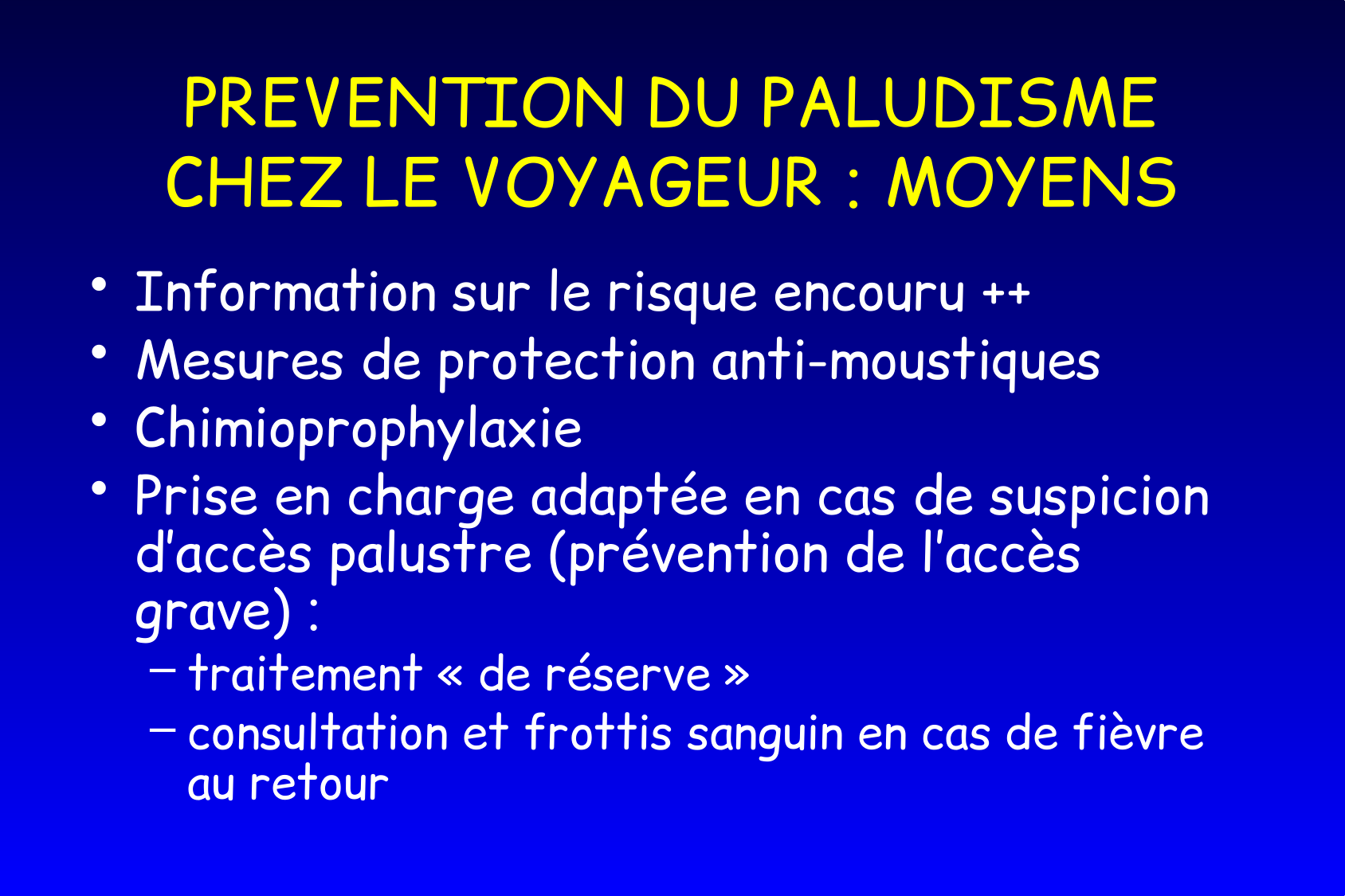

# PREVENTION DU PALUDISME CHEZ LE VOYAGEUR : MOYENS
Information sur le risque encouru ++
Mesures de protection anti-moustiques
Chimioprophylaxie
Prise en charge adaptée en cas de suspicion d’accès palustre (prévention de l’accès grave) :
traitement « de réserve »
consultation et frottis sanguin en cas de fièvre au retour